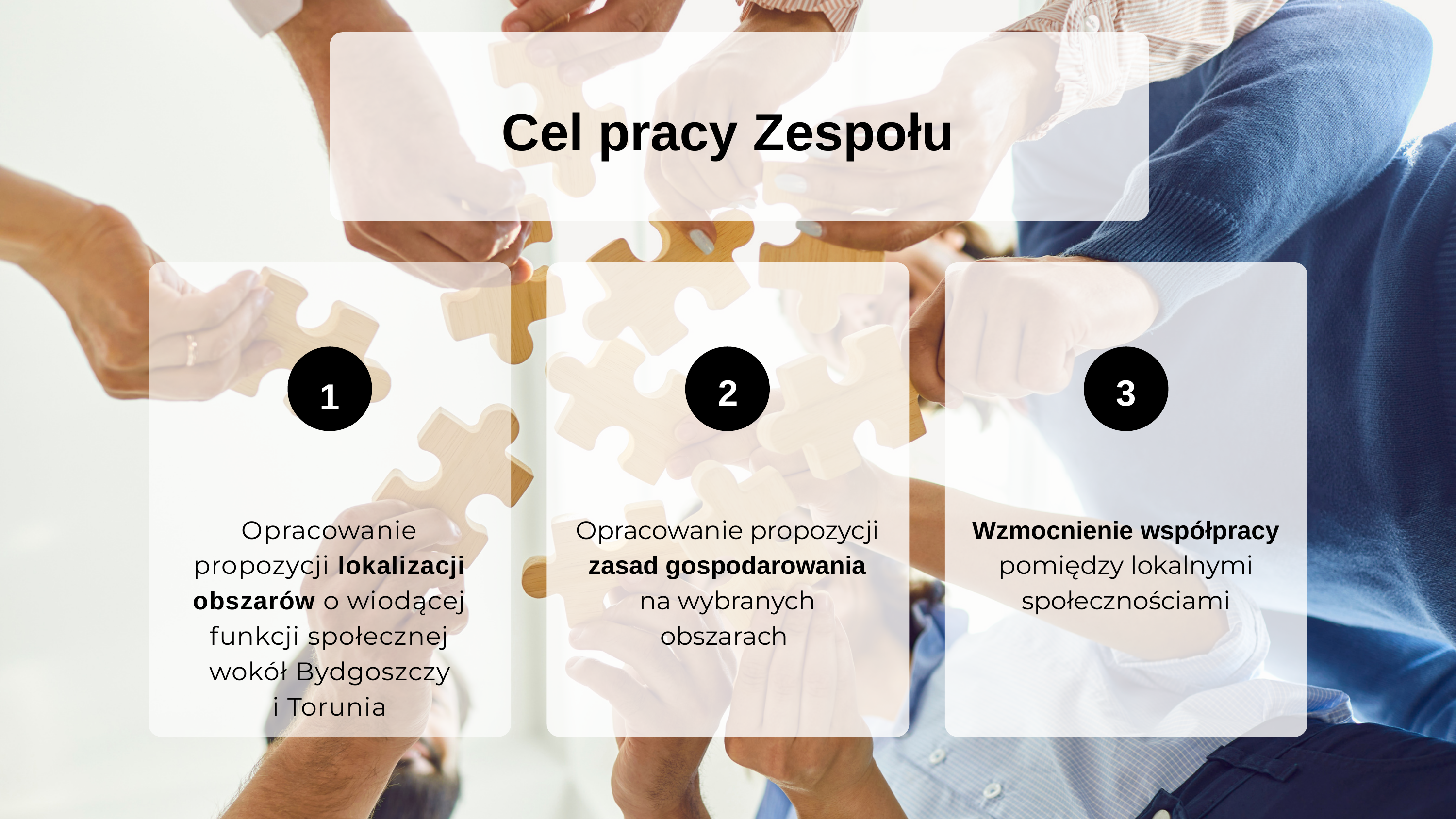

Cel pracy Zespołu

2
3
1
Opracowanie propozycji lokalizacji obszarów o wiodącej funkcji społecznej wokół Bydgoszczy
i Torunia
Opracowanie propozycji zasad gospodarowania na wybranych obszarach
Wzmocnienie współpracy pomiędzy lokalnymi społecznościami